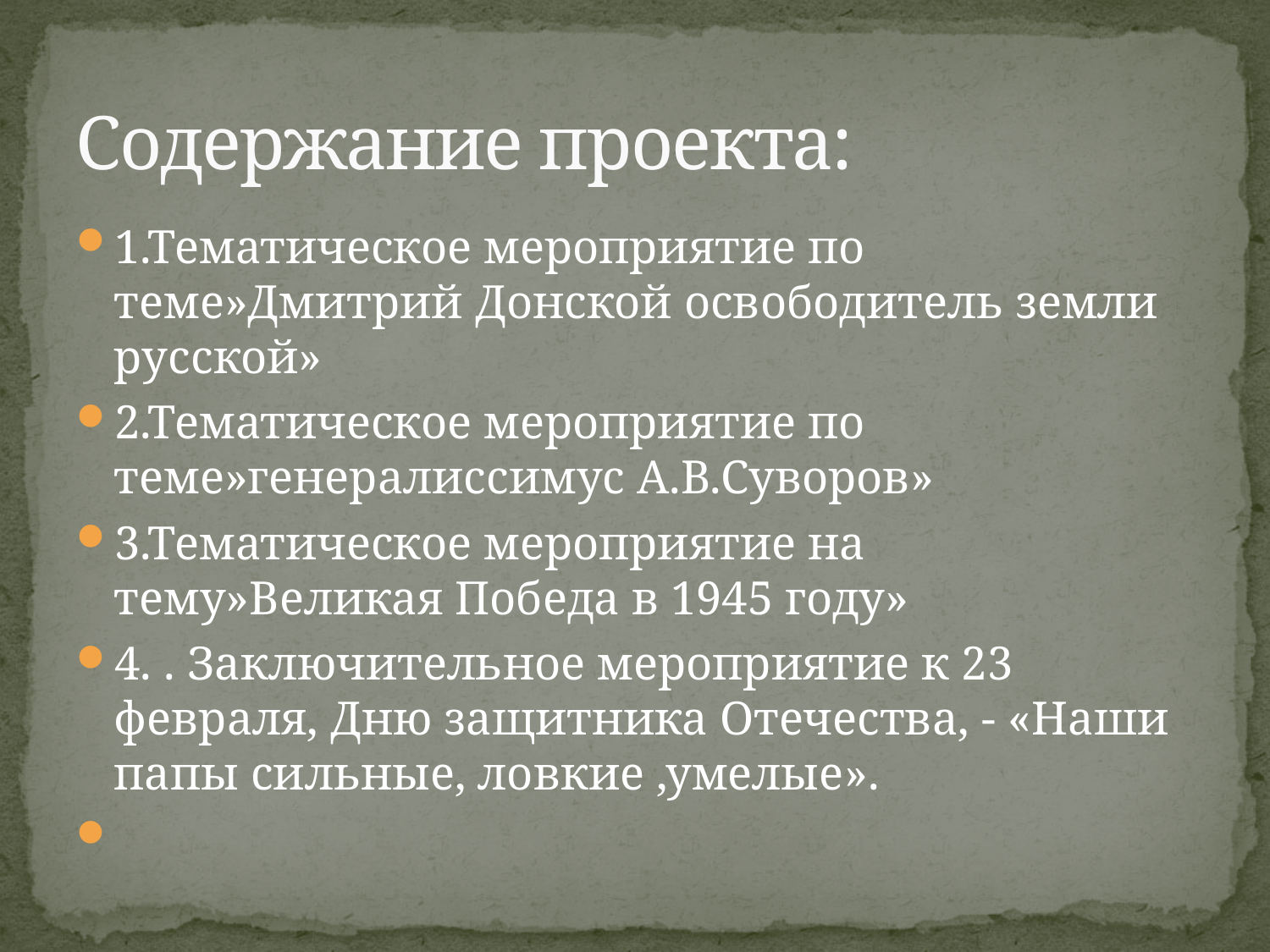

# Содержание проекта:
1.Тематическое мероприятие по теме»Дмитрий Донской освободитель земли русской»
2.Тематическое мероприятие по теме»генералиссимус А.В.Суворов»
3.Тематическое мероприятие на тему»Великая Победа в 1945 году»
4. . Заключительное мероприятие к 23 февраля, Дню защитника Отечества, - «Наши папы сильные, ловкие ,умелые».